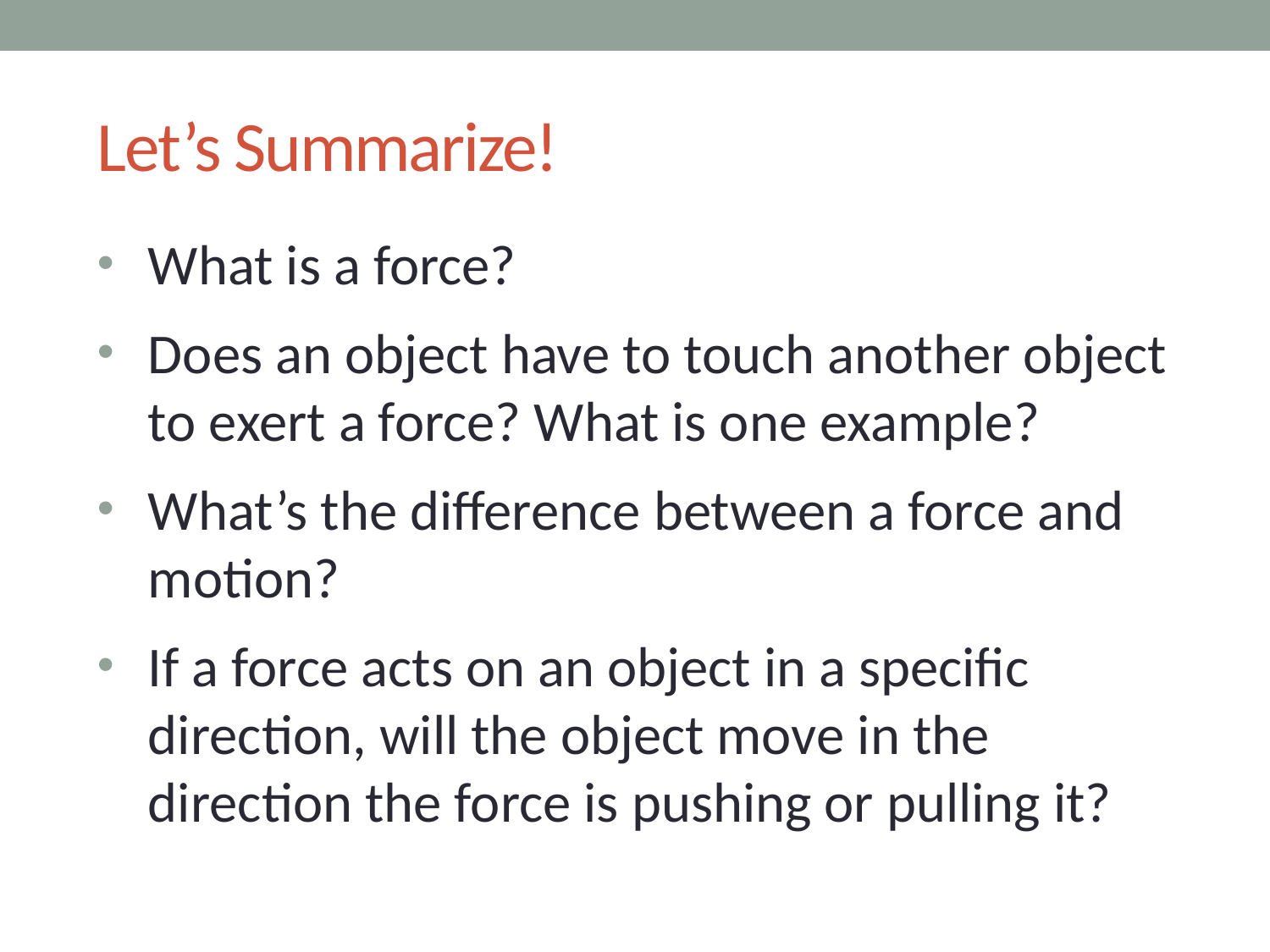

# Let’s Summarize!
What is a force?
Does an object have to touch another object to exert a force? What is one example?
What’s the difference between a force and motion?
If a force acts on an object in a specific direction, will the object move in the direction the force is pushing or pulling it?